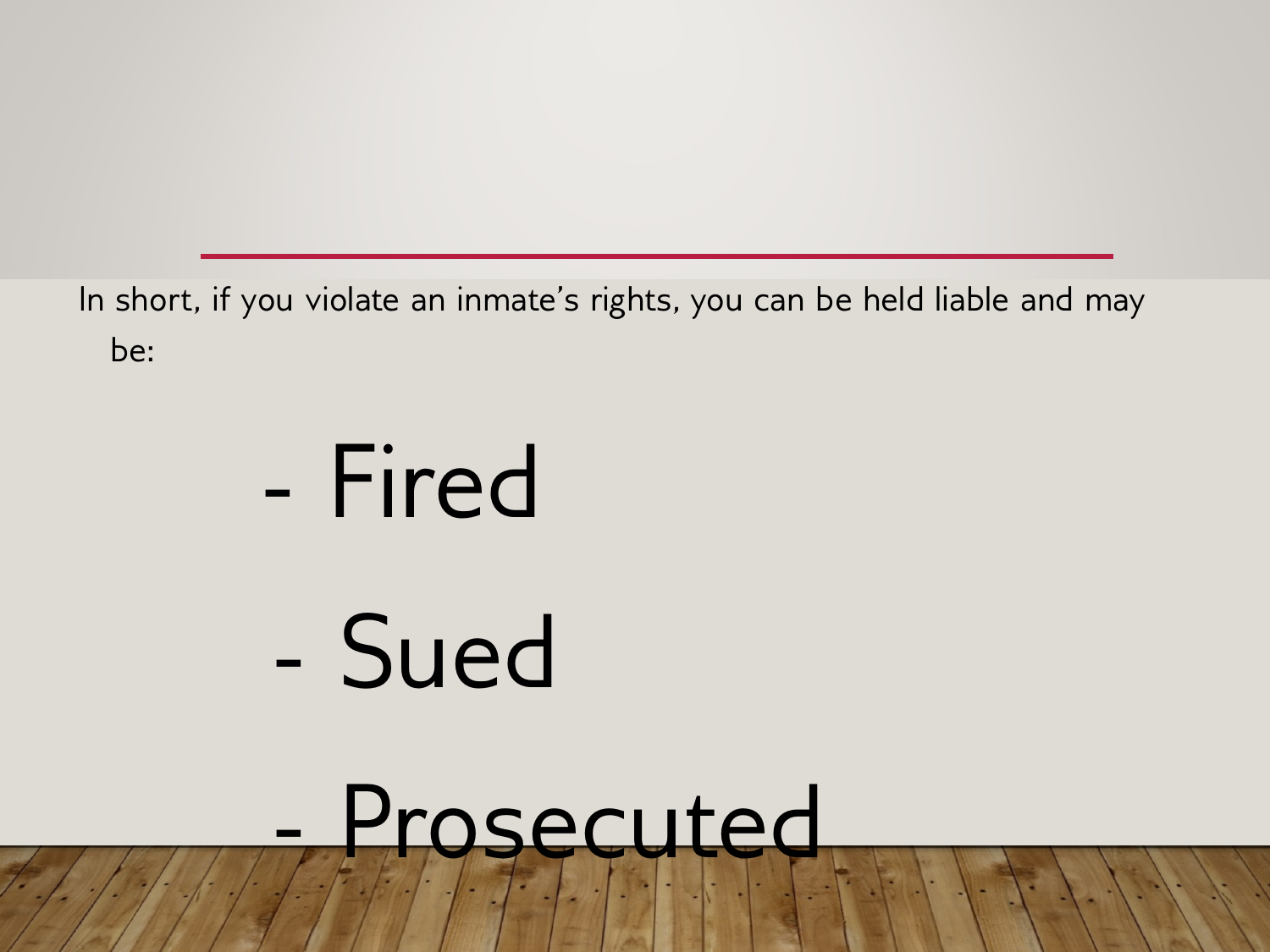

#

In short, if you violate an inmate’s rights, you can be held liable and may be:
		  - Fired
		 - Sued
		 - Prosecuted